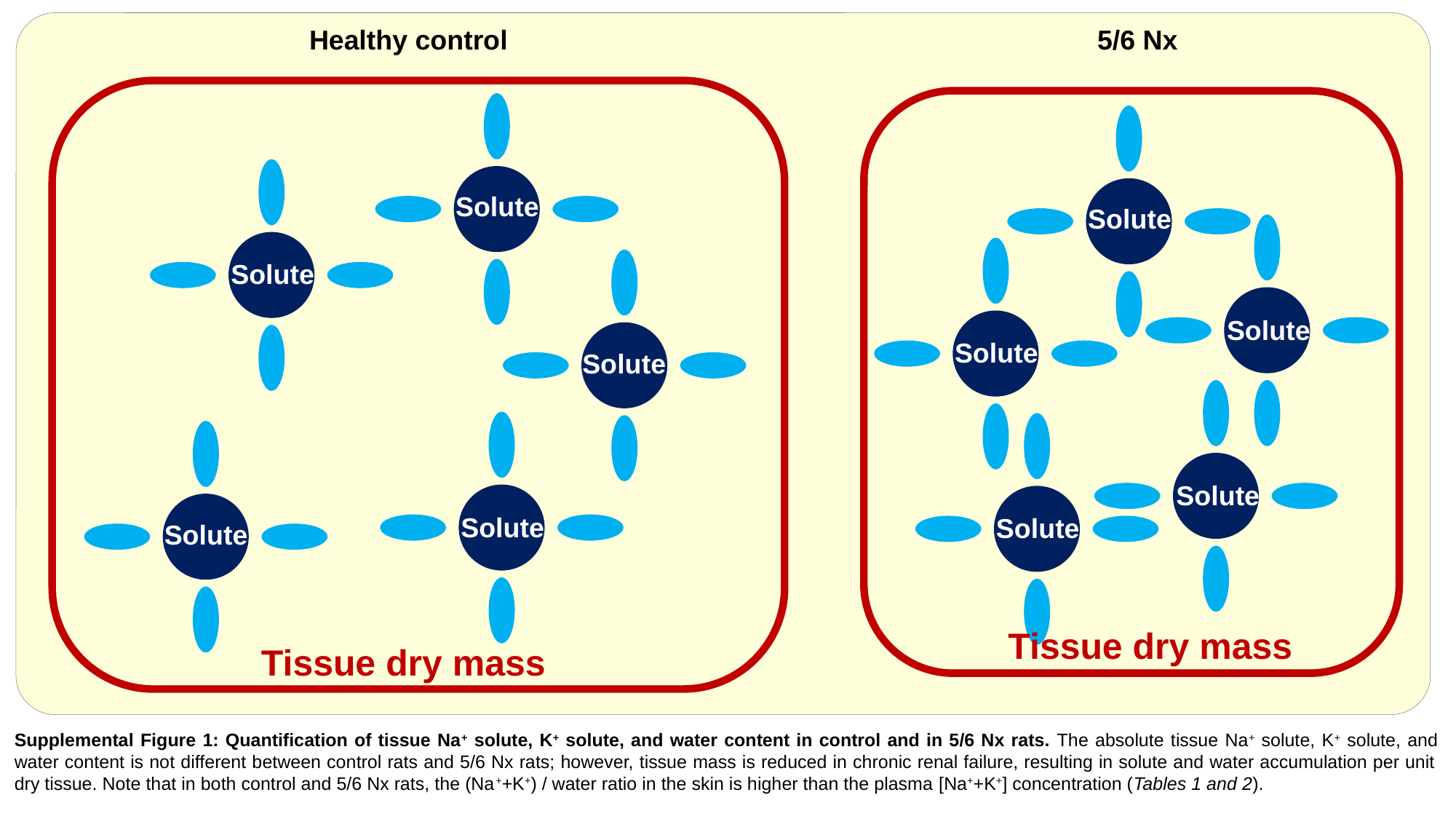

5/6 Nx

Solute

Solute
Solute

Solute
Solute
Tissue dry mass
Healthy control

Solute

Solute

Solute

Solute
Solute
Tissue dry mass
Supplemental Figure 1: Quantification of tissue Na+ solute, K+ solute, and water content in control and in 5/6 Nx rats. The absolute tissue Na+ solute, K+ solute, and water content is not different between control rats and 5/6 Nx rats; however, tissue mass is reduced in chronic renal failure, resulting in solute and water accumulation per unit dry tissue. Note that in both control and 5/6 Nx rats, the (Na++K+) / water ratio in the skin is higher than the plasma [Na++K+] concentration (Tables 1 and 2).